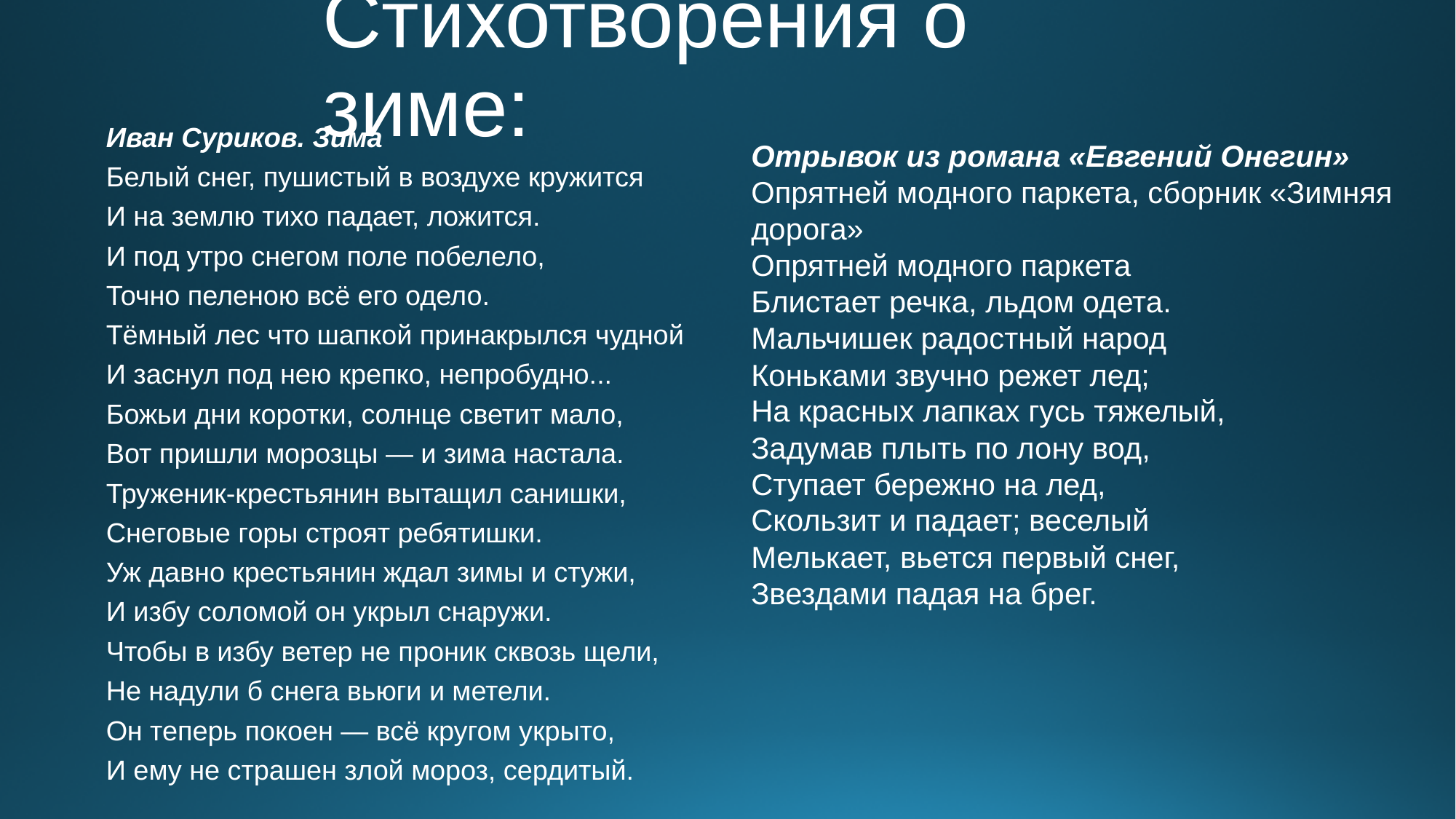

# Стихотворения о зиме:
Иван Суриков. Зима
Белый снег, пушистый в воздухе кружится
И на землю тихо падает, ложится.
И под утро снегом поле побелело,
Точно пеленою всё его одело.
Тёмный лес что шапкой принакрылся чудной
И заснул под нею крепко, непробудно...
Божьи дни коротки, солнце светит мало,
Вот пришли морозцы — и зима настала.
Труженик-крестьянин вытащил санишки,
Снеговые горы строят ребятишки.
Уж давно крестьянин ждал зимы и стужи,
И избу соломой он укрыл снаружи.
Чтобы в избу ветер не проник сквозь щели,
Не надули б снега вьюги и метели.
Он теперь покоен — всё кругом укрыто,
И ему не страшен злой мороз, сердитый.
Отрывок из романа «Евгений Онегин»
Опрятней модного паркета, сборник «Зимняя дорога»
Опрятней модного паркета
Блистает речка, льдом одета.
Мальчишек радостный народ
Коньками звучно режет лед;
На красных лапках гусь тяжелый,
Задумав плыть по лону вод,
Ступает бережно на лед,
Скользит и падает; веселый
Мелькает, вьется первый снег,
Звездами падая на брег.